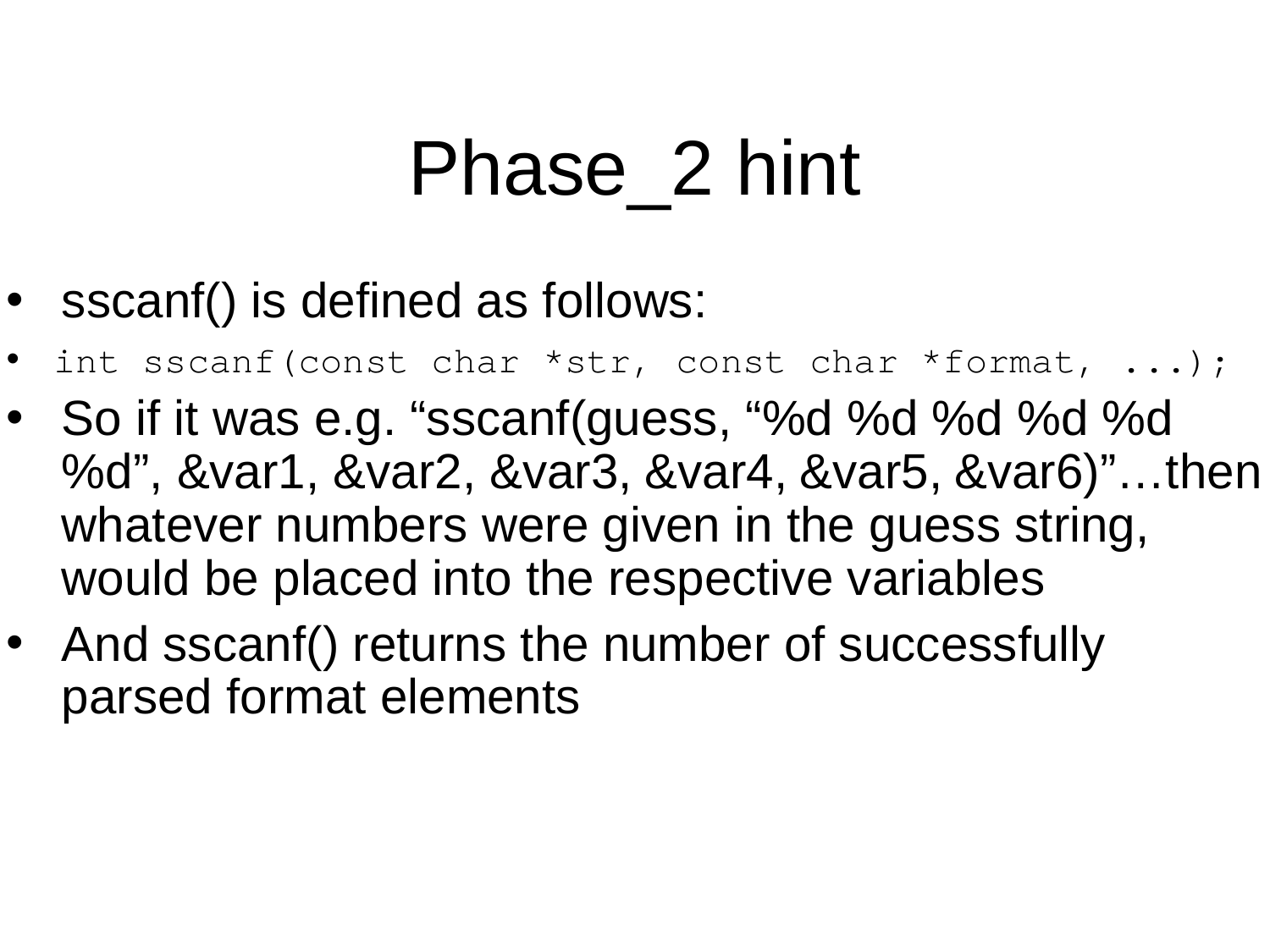

Phase_2 hint
sscanf() is defined as follows:
int sscanf(const char *str, const char *format, ...);
So if it was e.g. “sscanf(guess, “%d %d %d %d %d %d”, &var1, &var2, &var3, &var4, &var5, &var6)”…then whatever numbers were given in the guess string, would be placed into the respective variables
And sscanf() returns the number of successfully parsed format elements